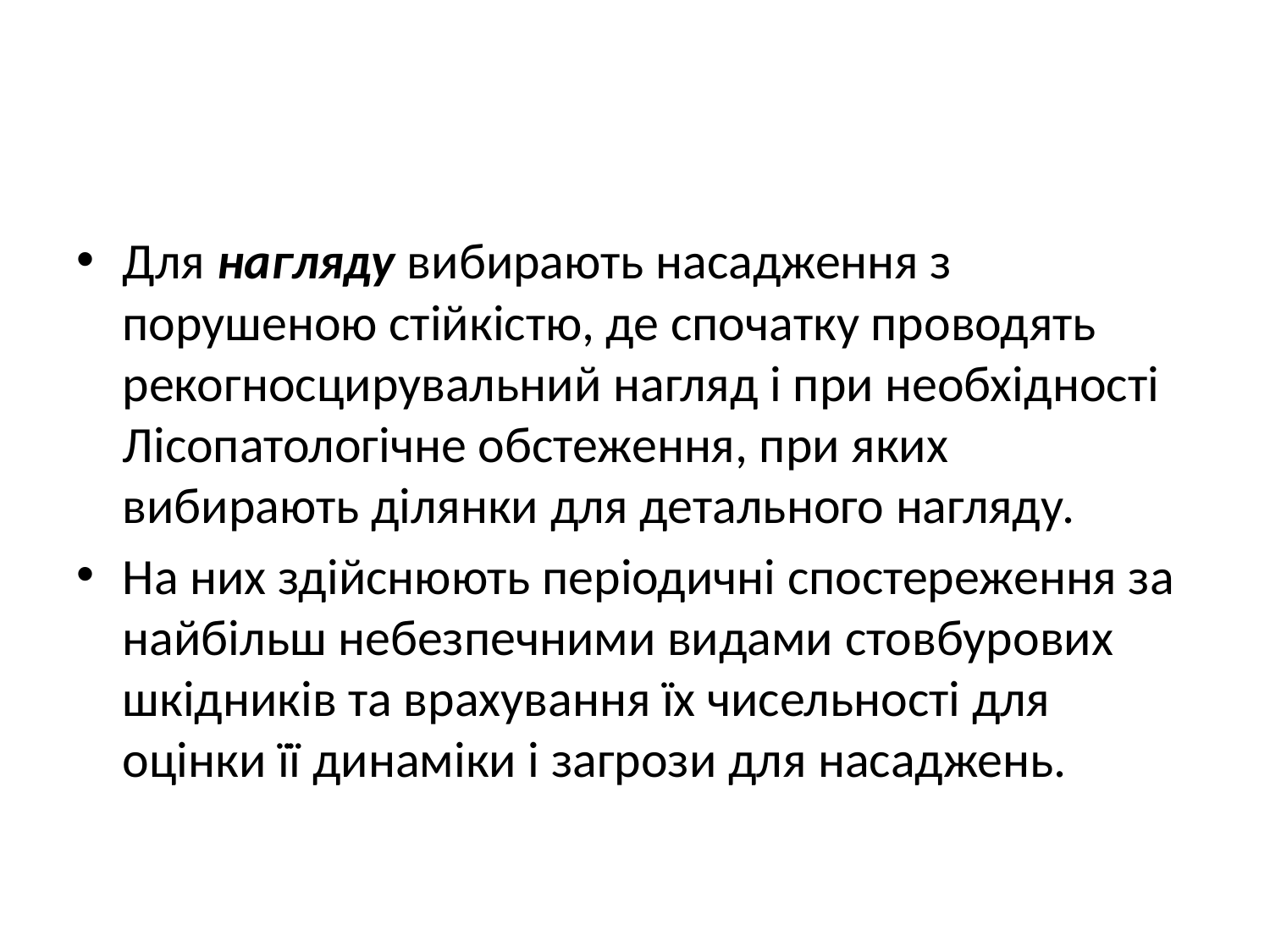

#
Для нагляду вибирають насадження з порушеною стійкістю, де спочатку проводять рекогносцирувальний нагляд і при необхідності Лісопатологічне обстеження, при яких вибирають ділянки для детального нагляду.
На них здійснюють періодичні спостереження за найбільш небезпечними видами стовбурових шкідників та врахування їх чисельності для оцінки її динаміки і загрози для насаджень.